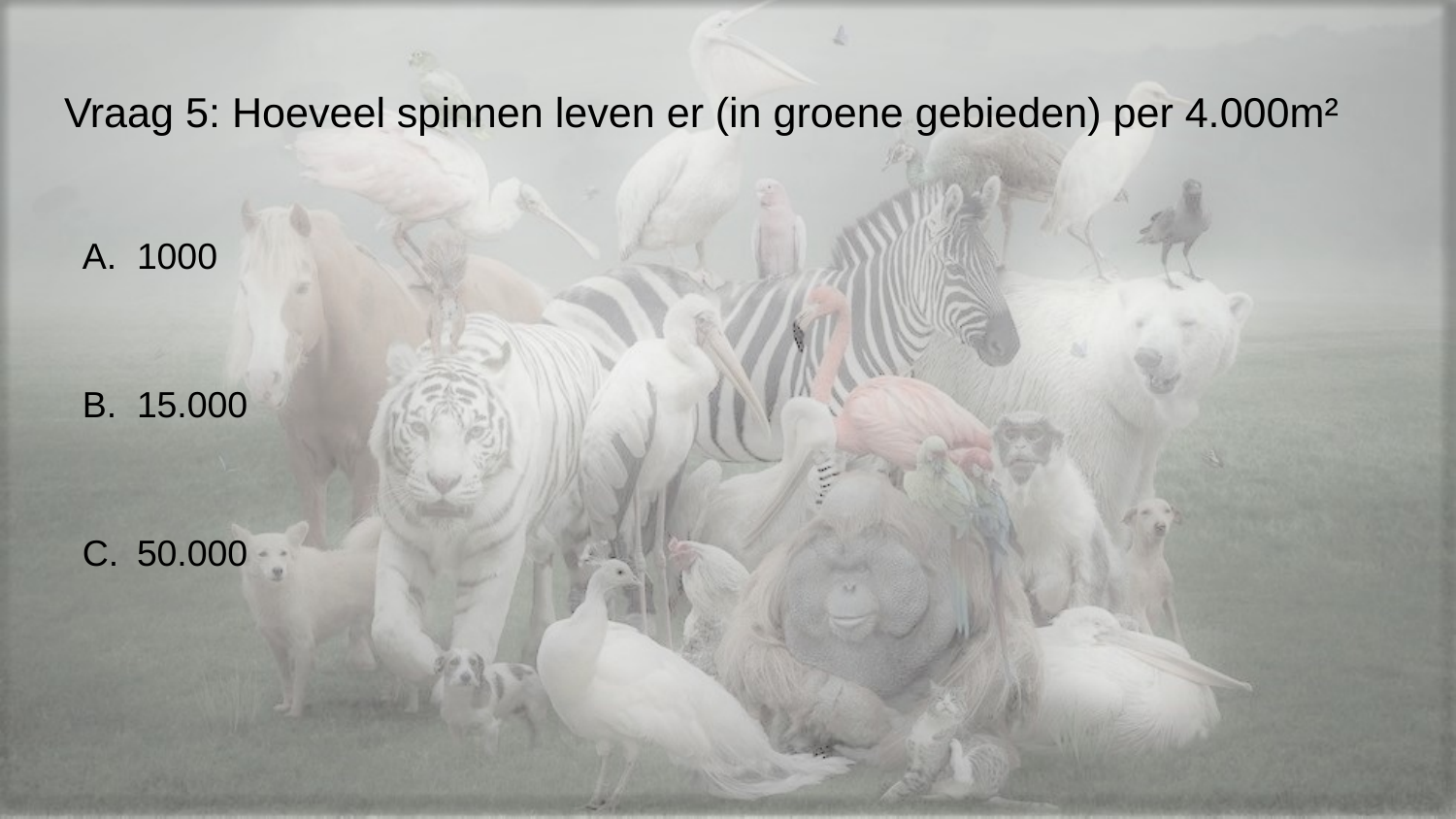

# Vraag 5: Hoeveel spinnen leven er (in groene gebieden) per 4.000m²
1000

15.000

50.000